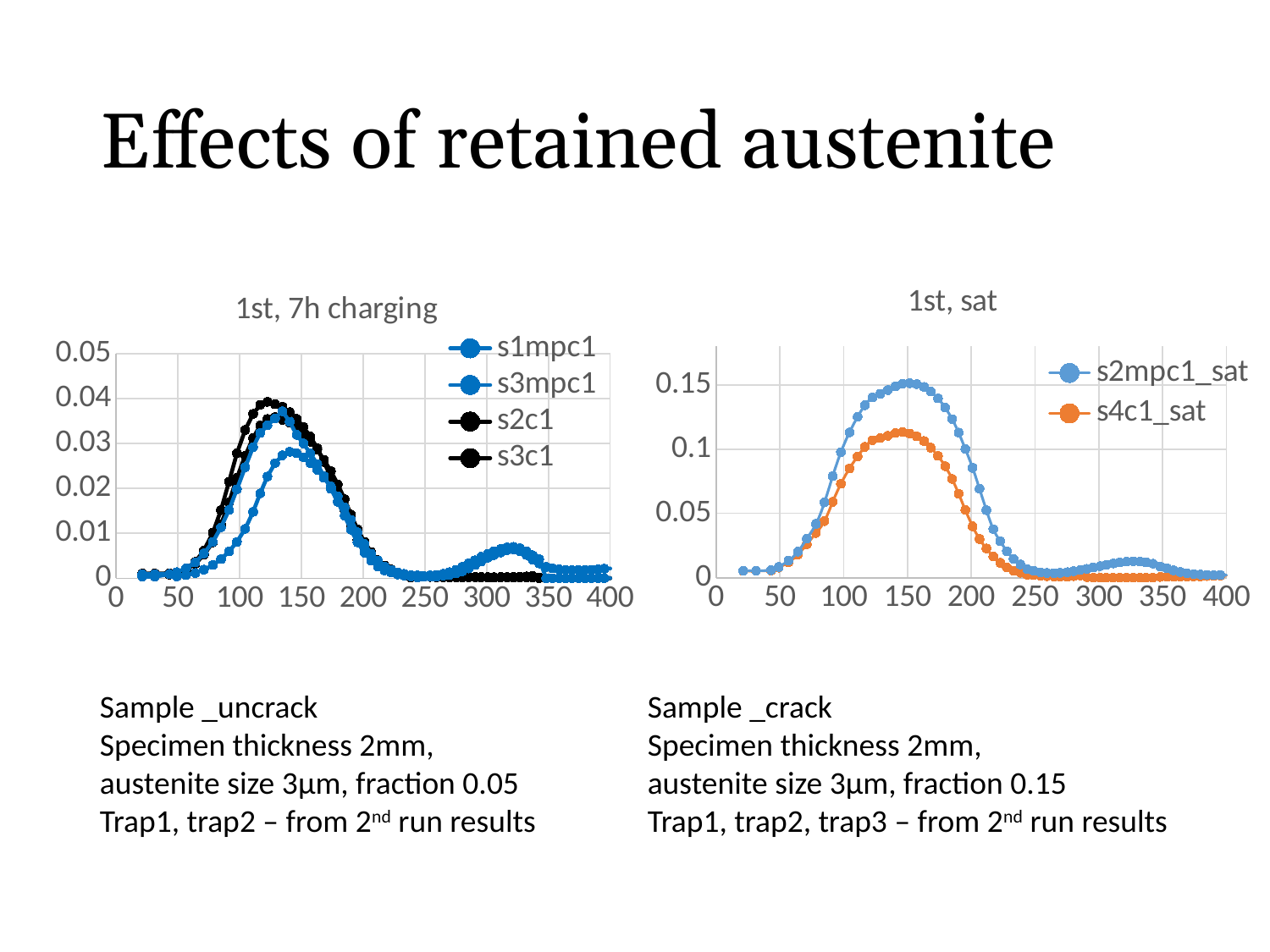

# Effects of retained austenite

### Chart: 1st, sat

| Category | s2mpc1_sat | s4c1_sat |
|---|---|---|

### Chart: 1st, 7h charging

| Category | s1mpc1 | s3mpc1 | s2c1 | s3c1 |
|---|---|---|---|---|
Sample _uncrack
Specimen thickness 2mm,
austenite size 3μm, fraction 0.05
Trap1, trap2 – from 2nd run results
Sample _crack
Specimen thickness 2mm,
austenite size 3μm, fraction 0.15
Trap1, trap2, trap3 – from 2nd run results